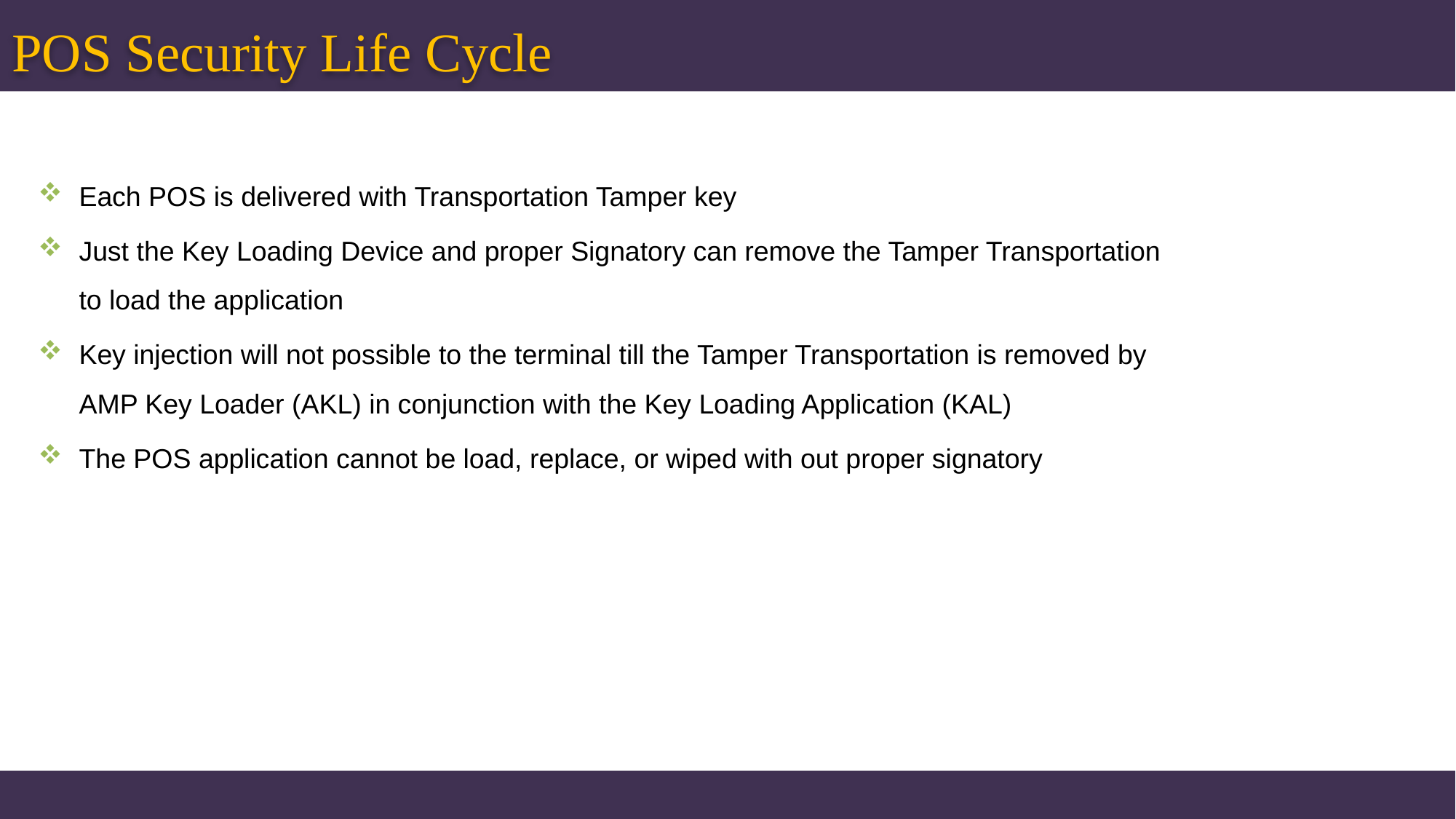

POS Security Life Cycle
Each POS is delivered with Transportation Tamper key
Just the Key Loading Device and proper Signatory can remove the Tamper Transportation to load the application
Key injection will not possible to the terminal till the Tamper Transportation is removed by AMP Key Loader (AKL) in conjunction with the Key Loading Application (KAL)
The POS application cannot be load, replace, or wiped with out proper signatory